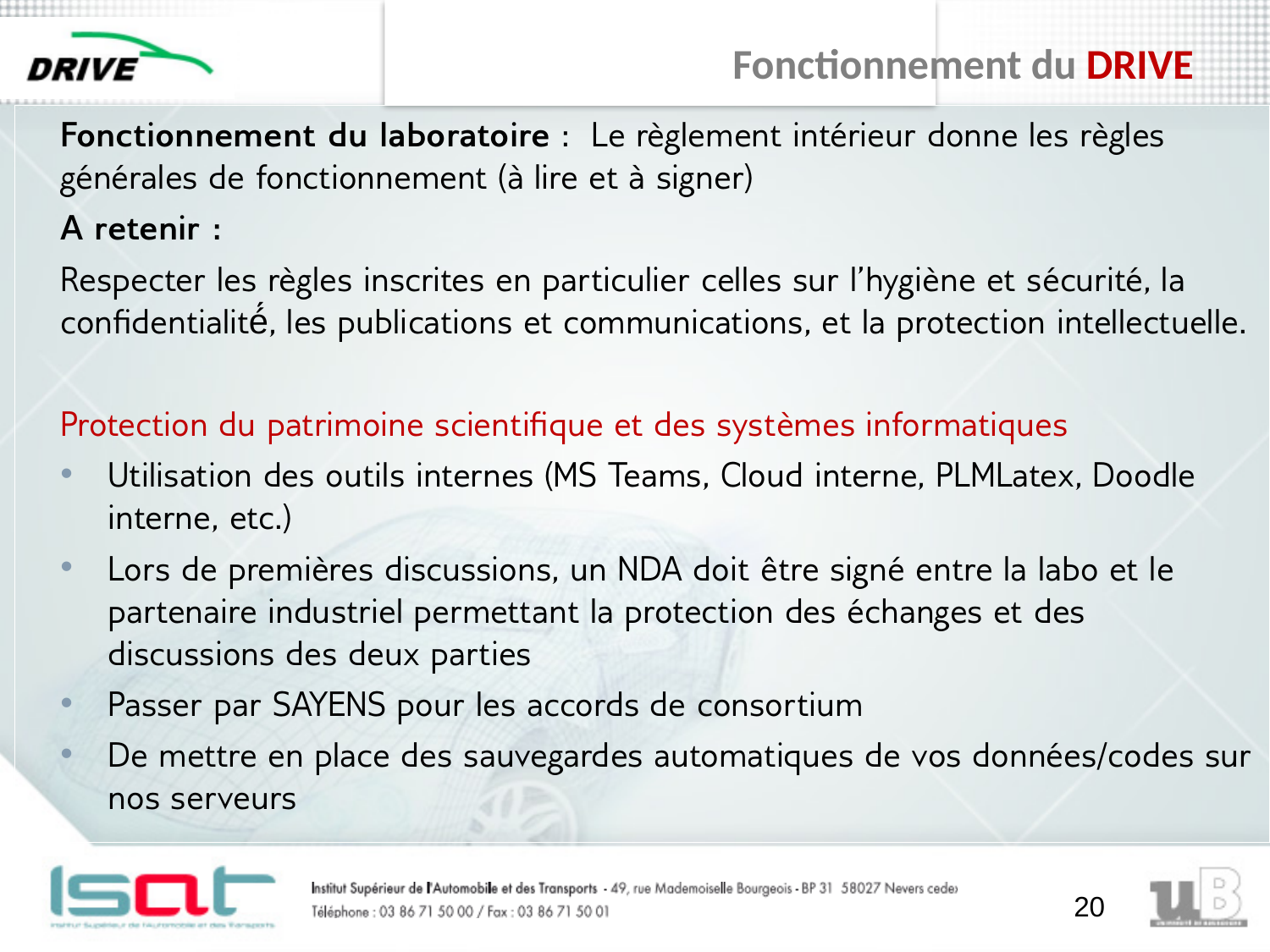

# Fonctionnement du DRIVE
Fonctionnement du laboratoire :  Le règlement intérieur donne les règles générales de fonctionnement (à lire et à signer)
A retenir :
Respecter les règles inscrites en particulier celles sur l’hygiène et sécurité, la confidentialité́, les publications et communications, et la protection intellectuelle.

Protection du patrimoine scientifique et des systèmes informatiques
Utilisation des outils internes (MS Teams, Cloud interne, PLMLatex, Doodle interne, etc.)
Lors de premières discussions, un NDA doit être signé entre la labo et le partenaire industriel permettant la protection des échanges et des discussions des deux parties
Passer par SAYENS pour les accords de consortium
De mettre en place des sauvegardes automatiques de vos données/codes sur nos serveurs